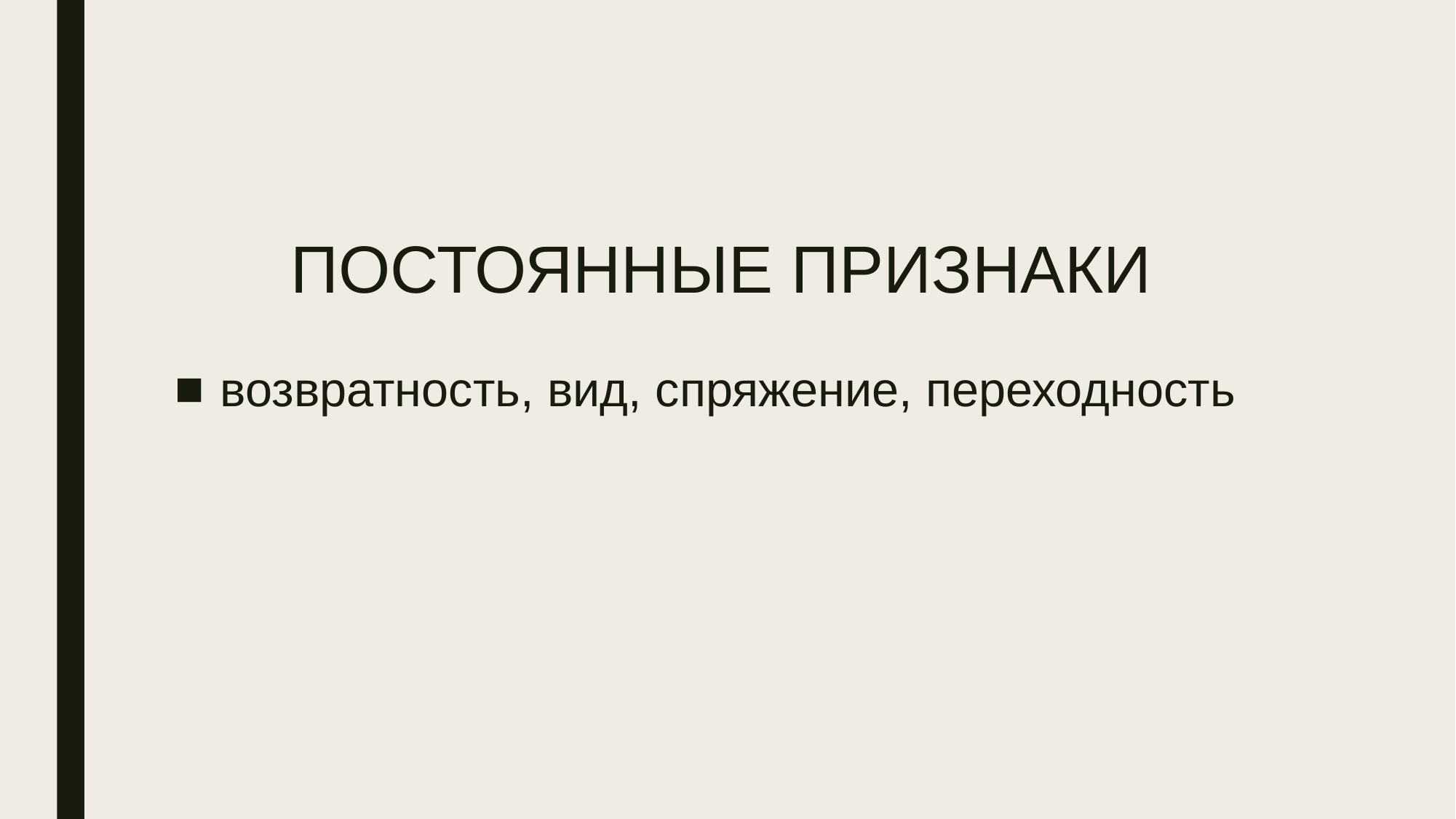

# ПОСТОЯННЫЕ ПРИЗНАКИ
возвратность, вид, спряжение, переходность